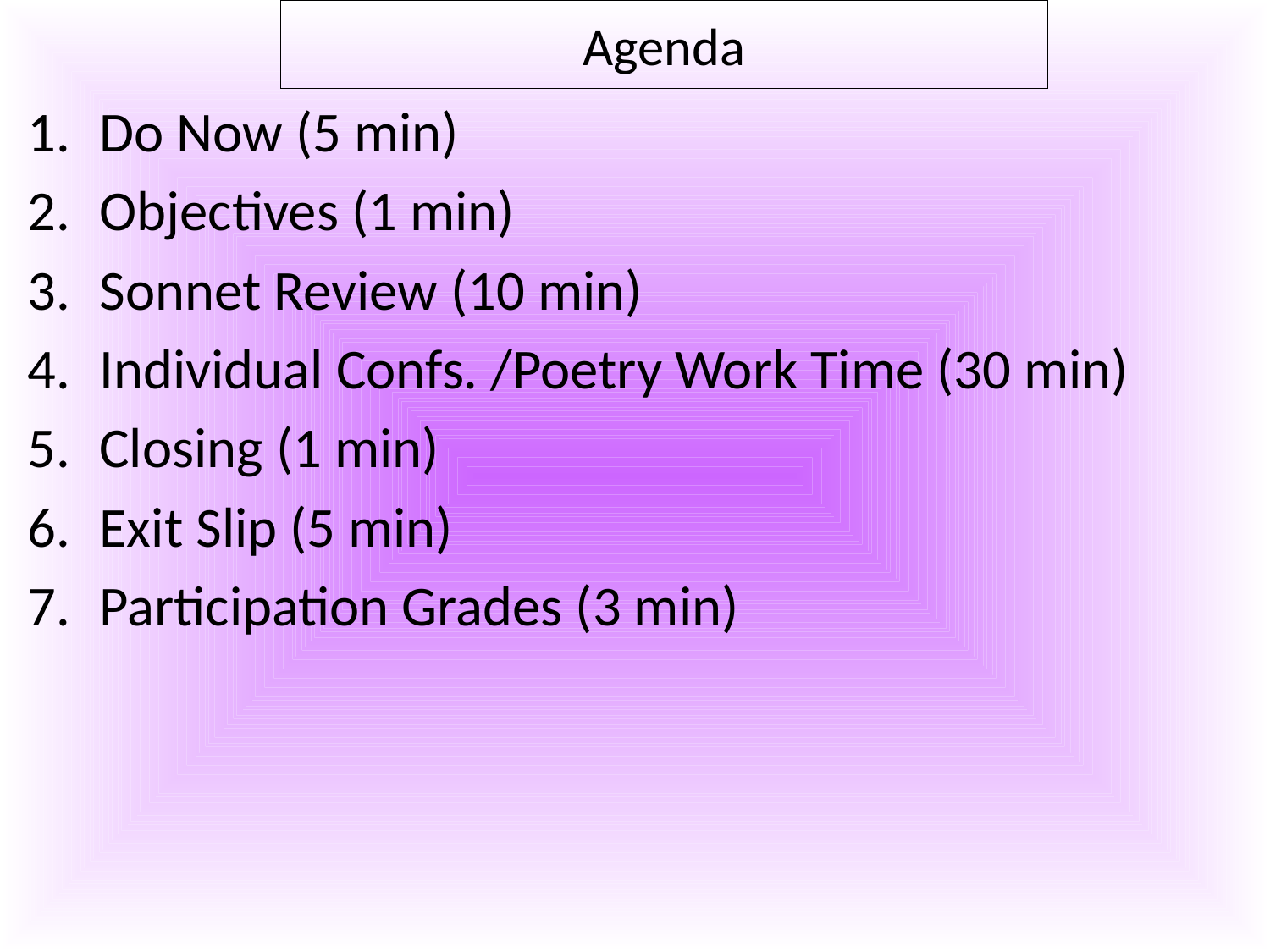

Agenda
Do Now (5 min)
Objectives (1 min)
Sonnet Review (10 min)
Individual Confs. /Poetry Work Time (30 min)
Closing (1 min)
Exit Slip (5 min)
Participation Grades (3 min)